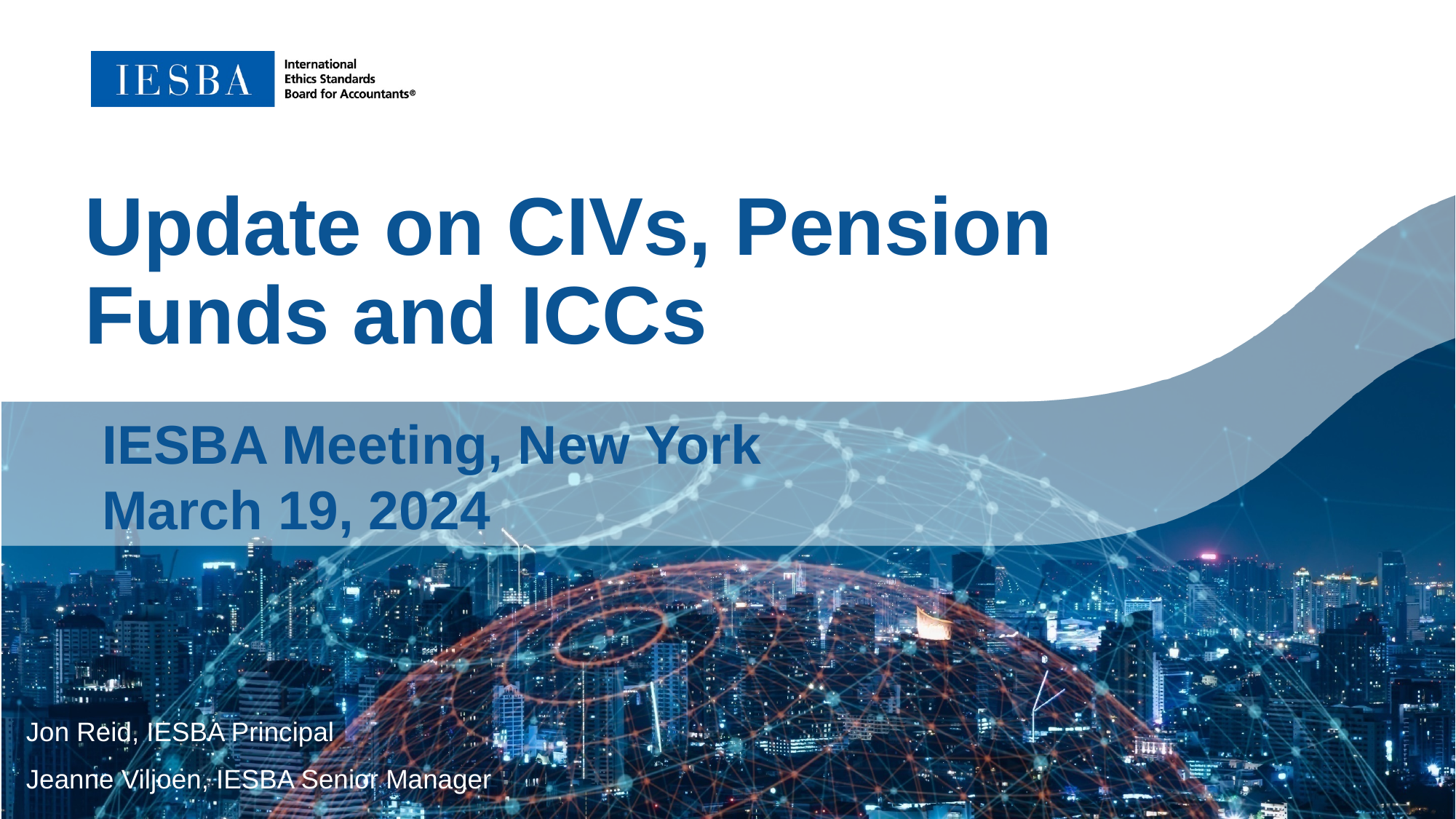

Update on CIVs, Pension Funds and ICCs
IESBA Meeting, New York
March 19, 2024
Jon Reid, IESBA Principal
Jeanne Viljoen, IESBA Senior Manager